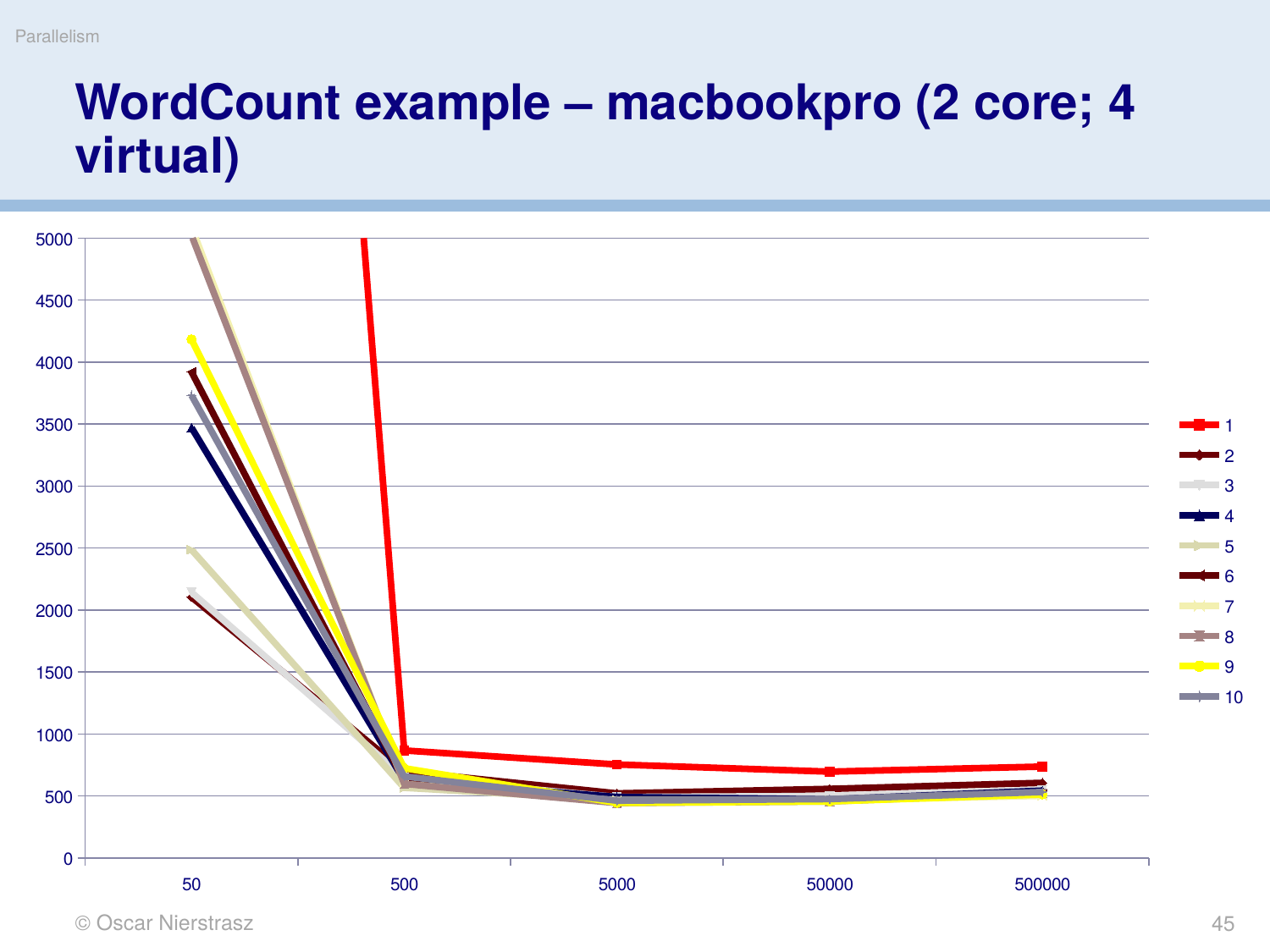

Parallelism
# WordCount example – macbookpro (2 core; 4 virtual)

### Chart

| Category | 1 | 2 | 3 | 4 | 5 | 6 | 7 | 8 | 9 | 10 |
|---|---|---|---|---|---|---|---|---|---|---|
| 50.0 | 22564.0 | 2104.0 | 2142.0 | 3471.0 | 2486.0 | 3920.0 | 5090.0 | 5022.0 | 4182.0 | 3731.0 |
| 500.0 | 867.0 | 699.0 | 648.0 | 625.0 | 566.0 | 624.0 | 596.0 | 597.0 | 724.0 | 658.0 |
| 5000.0 | 754.0 | 521.0 | 492.0 | 492.0 | 468.0 | 447.0 | 462.0 | 443.0 | 444.0 | 462.0 |
| 50000.0 | 696.0 | 557.0 | 500.0 | 473.0 | 468.0 | 465.0 | 464.0 | 456.0 | 456.0 | 475.0 |
| 500000.0 | 737.0 | 606.0 | 549.0 | 543.0 | 512.0 | 517.0 | 501.0 | 520.0 | 512.0 | 532.0 |
© Oscar Nierstrasz
45